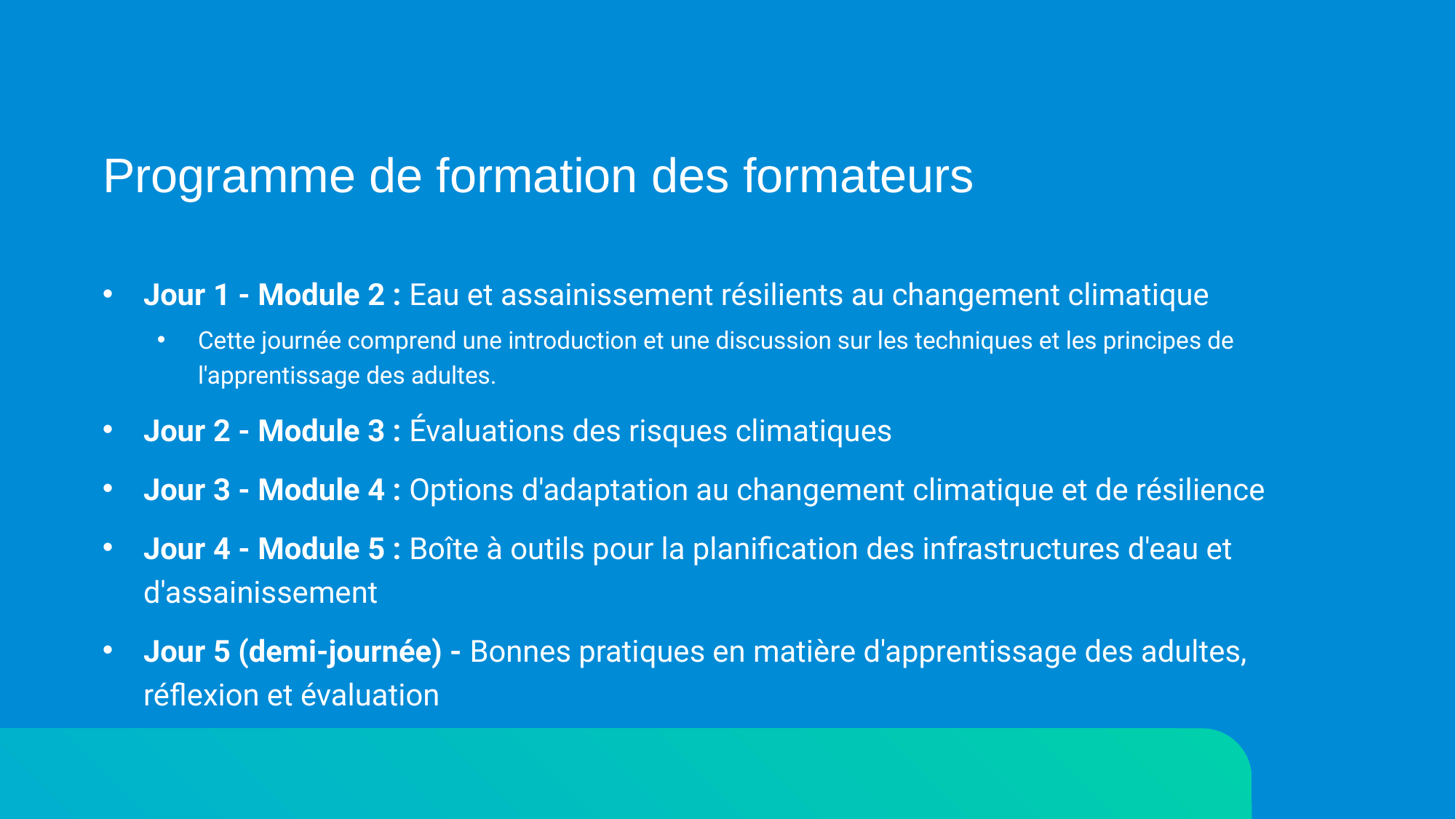

# Programme de formation des formateurs
Jour 1 - Module 2 : Eau et assainissement résilients au changement climatique
Cette journée comprend une introduction et une discussion sur les techniques et les principes de l'apprentissage des adultes.
Jour 2 - Module 3 : Évaluations des risques climatiques
Jour 3 - Module 4 : Options d'adaptation au changement climatique et de résilience
Jour 4 - Module 5 : Boîte à outils pour la planification des infrastructures d'eau et d'assainissement
Jour 5 (demi-journée) - Bonnes pratiques en matière d'apprentissage des adultes, réflexion et évaluation